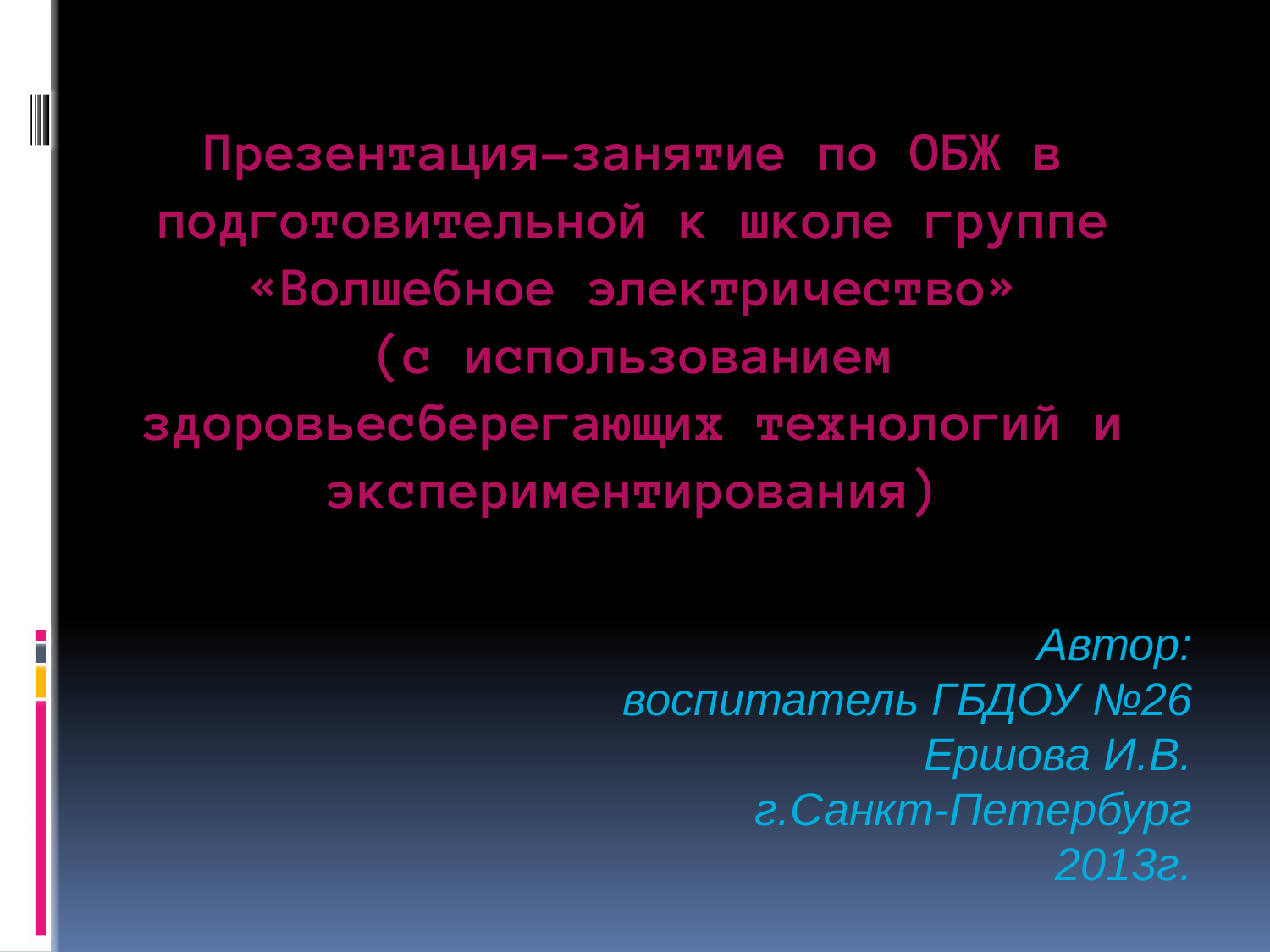

# Презентация-занятие по ОБЖ в подготовительной к школе группе «Волшебное электричество» (с использованием здоровьесберегающих технологий и экспериментирования)
Автор:
 воспитатель ГБДОУ №26
Ершова И.В.
г.Санкт-Петербург
2013г.